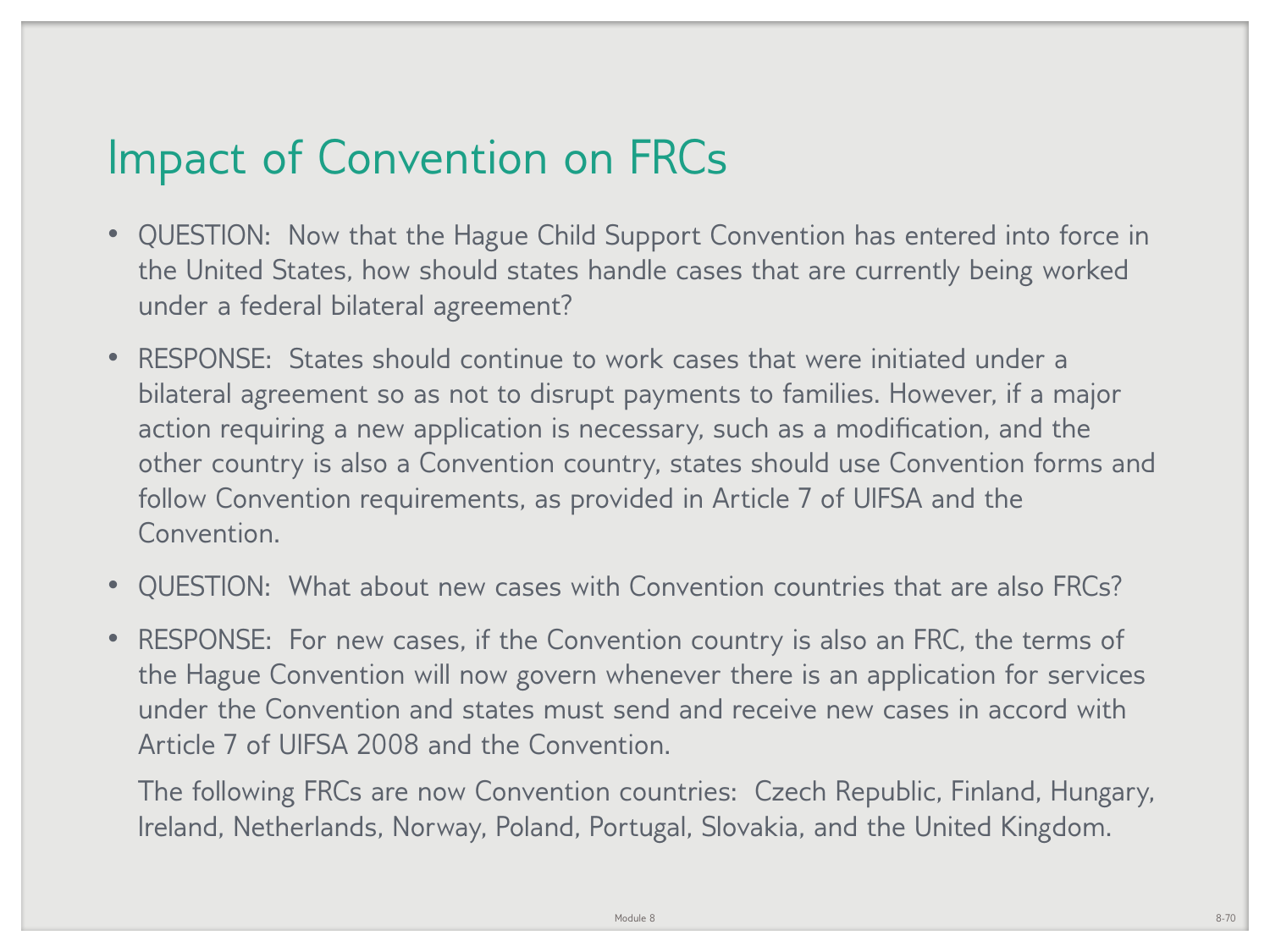

# Impact of Convention on FRCs
QUESTION:  Now that the Hague Child Support Convention has entered into force in the United States, how should states handle cases that are currently being worked under a federal bilateral agreement?
RESPONSE:  States should continue to work cases that were initiated under a bilateral agreement so as not to disrupt payments to families. However, if a major action requiring a new application is necessary, such as a modification, and the other country is also a Convention country, states should use Convention forms and follow Convention requirements, as provided in Article 7 of UIFSA and the Convention.
QUESTION:  What about new cases with Convention countries that are also FRCs?
RESPONSE:  For new cases, if the Convention country is also an FRC, the terms of the Hague Convention will now govern whenever there is an application for services under the Convention and states must send and receive new cases in accord with Article 7 of UIFSA 2008 and the Convention.
The following FRCs are now Convention countries:  Czech Republic, Finland, Hungary, Ireland, Netherlands, Norway, Poland, Portugal, Slovakia, and the United Kingdom.
Module 8
8-70